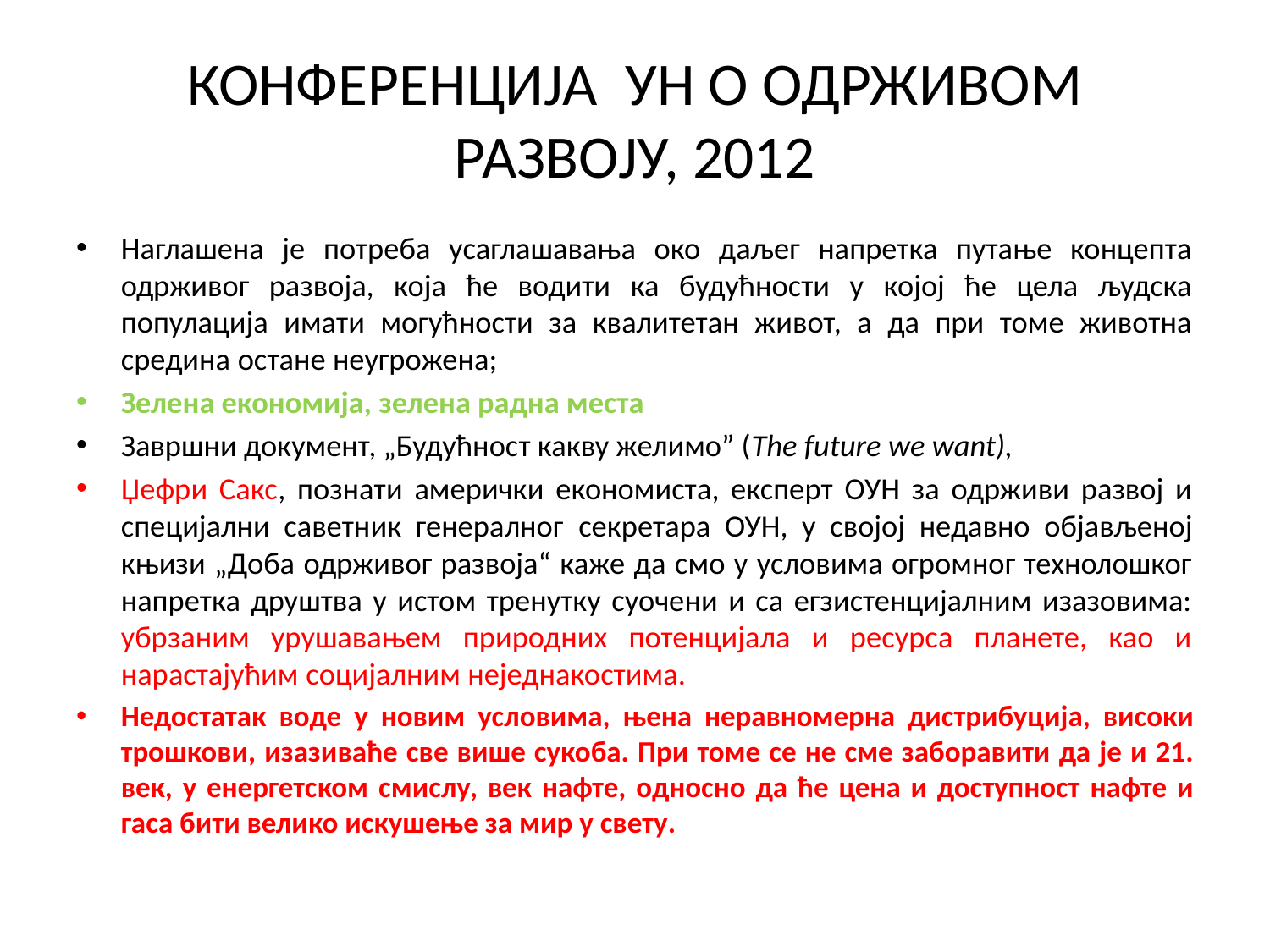

# КОНФЕРЕНЦИЈА  УН О ОДРЖИВОМ РАЗВОЈУ, 2012
Наглашена је потреба усаглашавања око даљег напретка путање концепта одрживог развоја, која ће водити ка будућности у којој ће цела људска популација имати могућности за квалитетан живот, а да при томе животна средина остане неугрожена;
Зелена економија, зелена радна места
Завршни документ, „Будућност какву желимо” (Тhe future we want),
Џефри Сакс, познати амерички економиста, експерт ОУН за одрживи развој и специјални саветник генералног секретара ОУН, у својој недавно објављеној књизи „Доба одрживог развоја“ каже да смо у условима огромног технолошког напретка друштва у истом тренутку суочени и са егзистенцијалним изазовима: убрзаним урушавањем природних потенцијала и ресурса планете, као и нарастајућим социјалним неједнакостима.
Недостатак воде у новим условима, њена неравномерна дистрибуција, високи трошкови, изазиваће све више сукоба. При томе се не сме заборавити да је и 21. век, у енергетском смислу, век нафте, односно да ће цена и доступност нафте и гаса бити велико искушење за мир у свету.